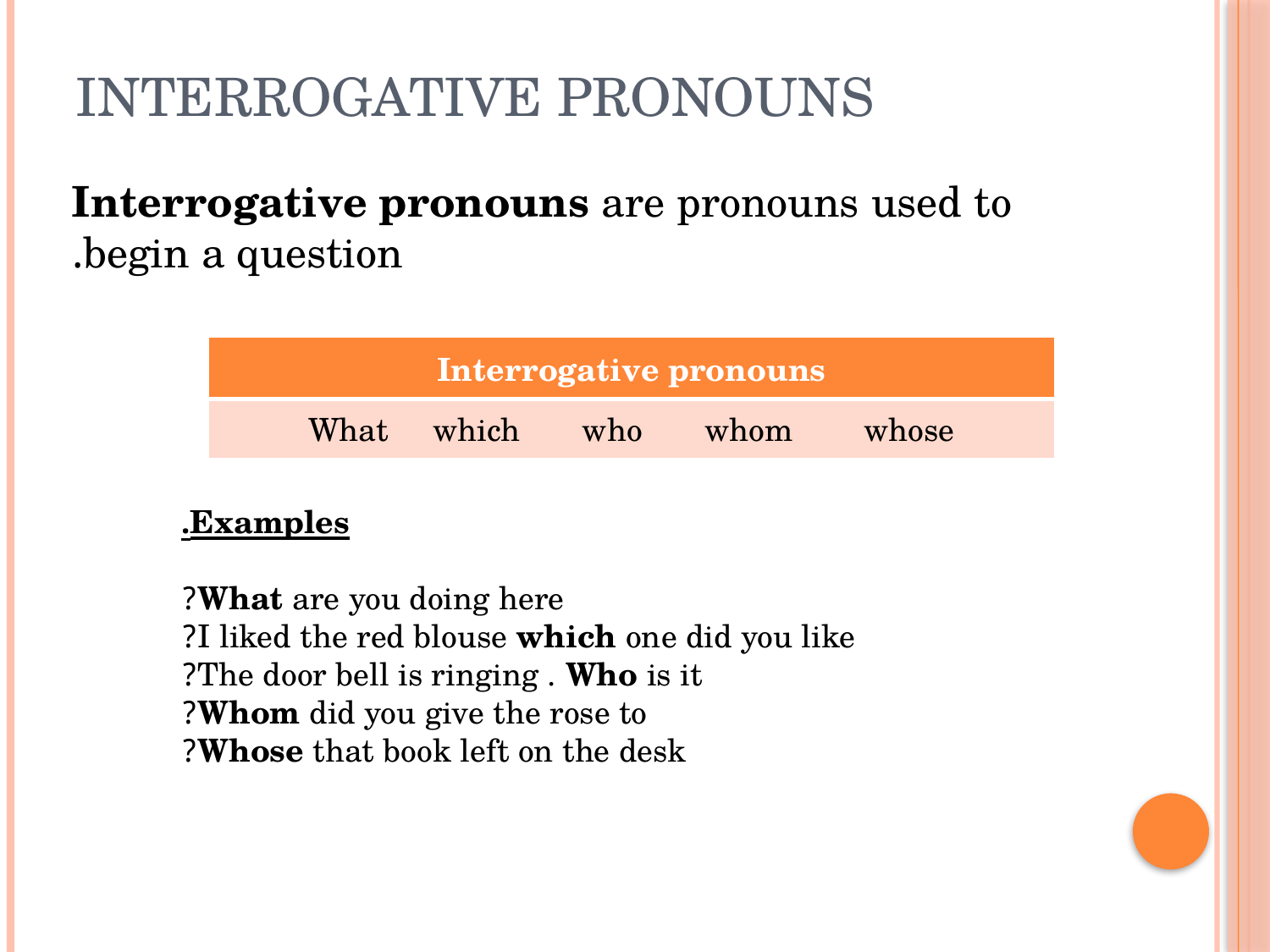

# Interrogative pronouns
Interrogative pronouns are pronouns used to  begin a question.

| Interrogative pronouns |
| --- |
| What which who whom whose |
Examples.

What are you doing here?
I liked the red blouse which one did you like?
The door bell is ringing . Who is it?
Whom did you give the rose to?
Whose that book left on the desk?